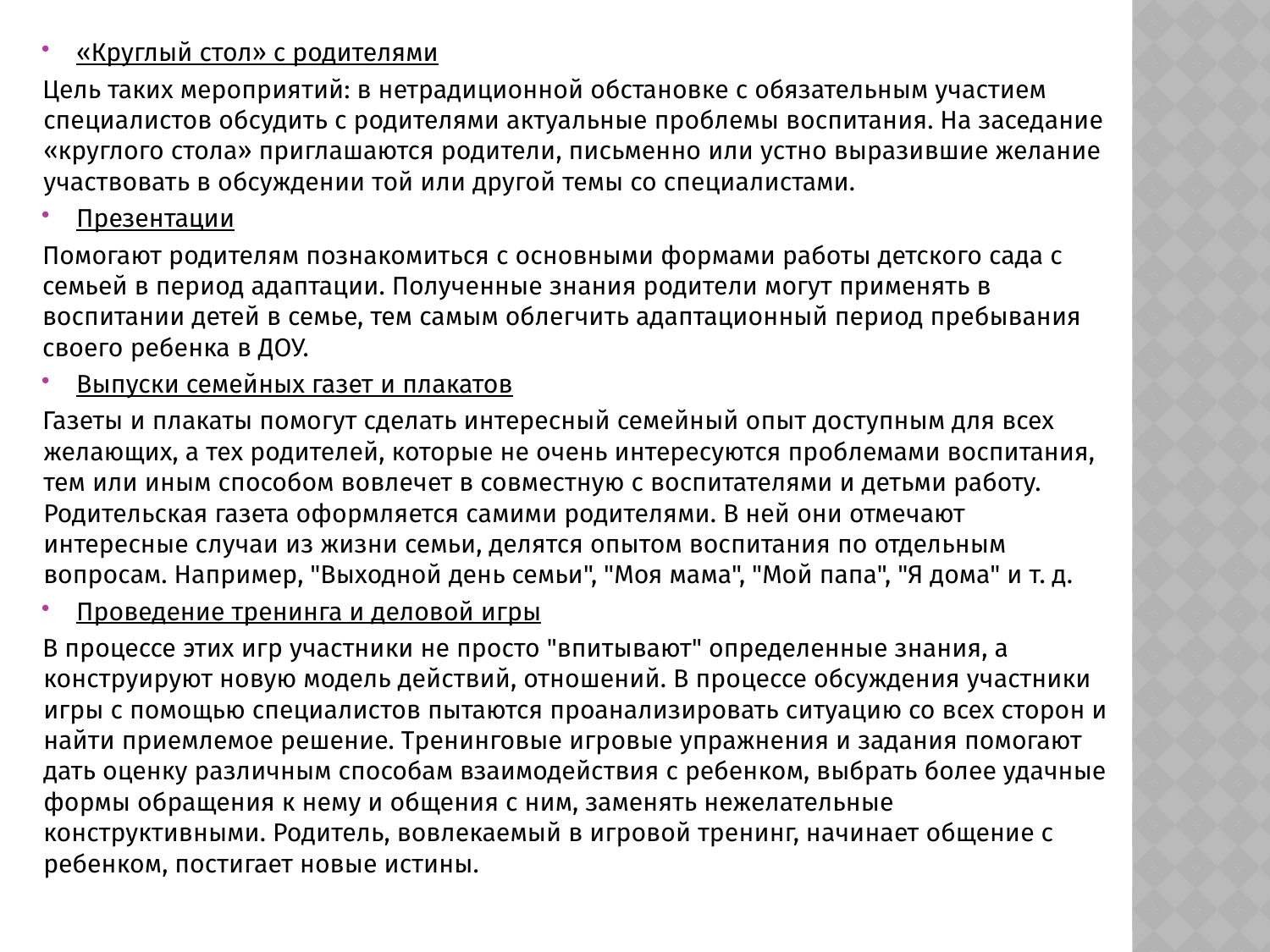

«Круглый стол» с родителями
Цель таких мероприятий: в нетрадиционной обстановке с обязательным участием специалистов обсудить с родителями актуальные проблемы воспитания. На заседание «круглого стола» приглашаются родители, письменно или устно выразившие желание участвовать в обсуждении той или другой темы со специалистами.
Презентации
Помогают родителям познакомиться с основными формами работы детского сада с семьей в период адаптации. Полученные знания родители могут применять в воспитании детей в семье, тем самым облегчить адаптационный период пребывания своего ребенка в ДОУ.
Выпуски семейных газет и плакатов
Газеты и плакаты помогут сделать интересный семейный опыт доступным для всех желающих, а тех родителей, которые не очень интересуются проблемами воспитания, тем или иным способом вовлечет в совместную с воспитателями и детьми работу. Родительская газета оформляется самими родителями. В ней они отмечают интересные случаи из жизни семьи, делятся опытом воспитания по отдельным вопросам. Например, "Выходной день семьи", "Моя мама", "Мой папа", "Я дома" и т. д.
Проведение тренинга и деловой игры
В процессе этих игр участники не просто "впитывают" определенные знания, а конструируют новую модель действий, отношений. В процессе обсуждения участники игры с помощью специалистов пытаются проанализировать ситуацию со всех сторон и найти приемлемое решение. Тренинговые игровые упражнения и задания помогают дать оценку различным способам взаимодействия с ребенком, выбрать более удачные формы обращения к нему и общения с ним, заменять нежелательные конструктивными. Родитель, вовлекаемый в игровой тренинг, начинает общение с ребенком, постигает новые истины.